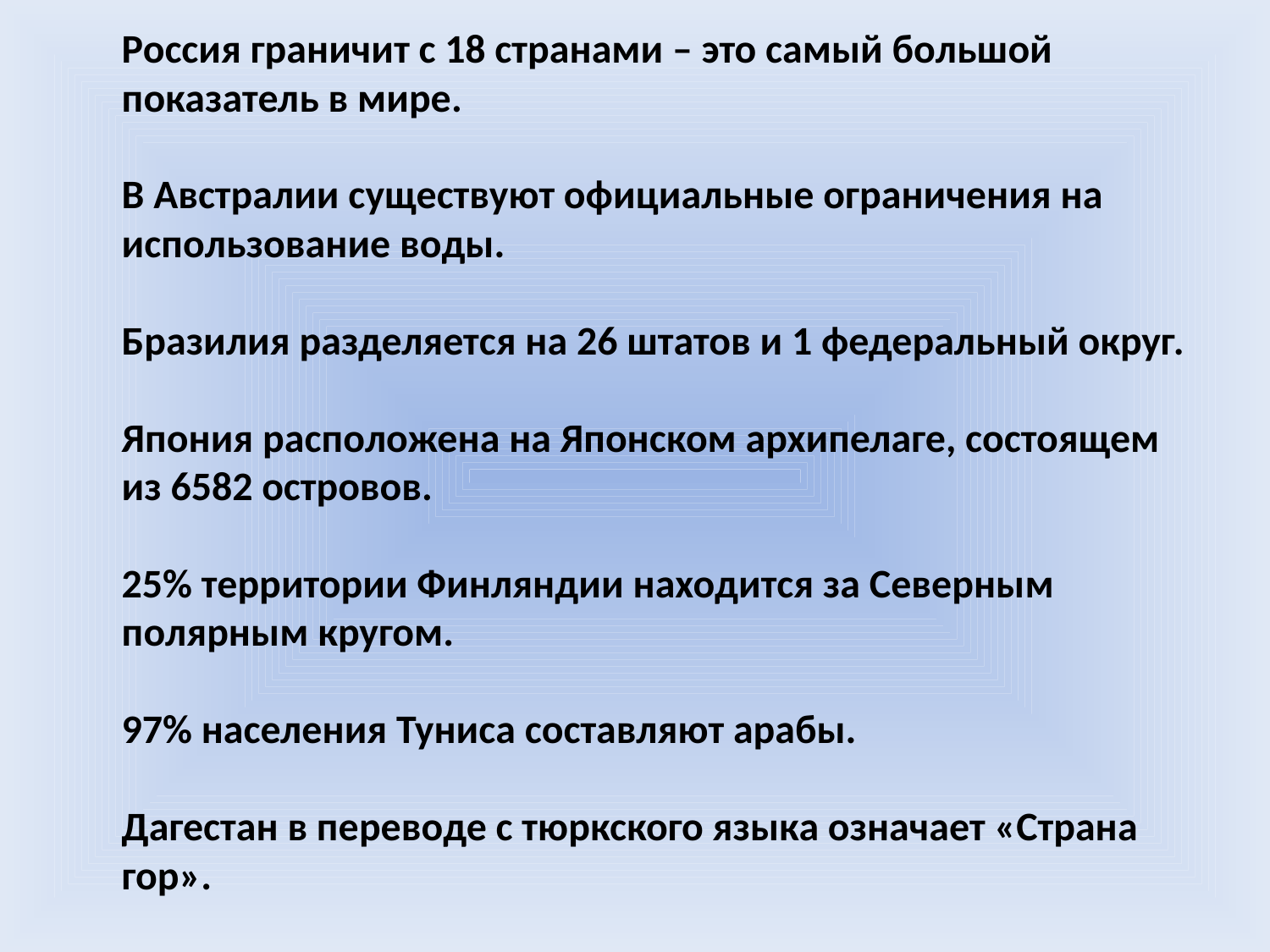

Россия граничит с 18 странами – это самый большой показатель в мире.

В Австралии существуют официальные ограничения на использование воды.

Бразилия разделяется на 26 штатов и 1 федеральный округ.

Япония расположена на Японском архипелаге, состоящем из 6582 островов.

25% территории Финляндии находится за Северным полярным кругом.

97% населения Туниса составляют арабы.

Дагестан в переводе с тюркского языка означает «Страна гор».